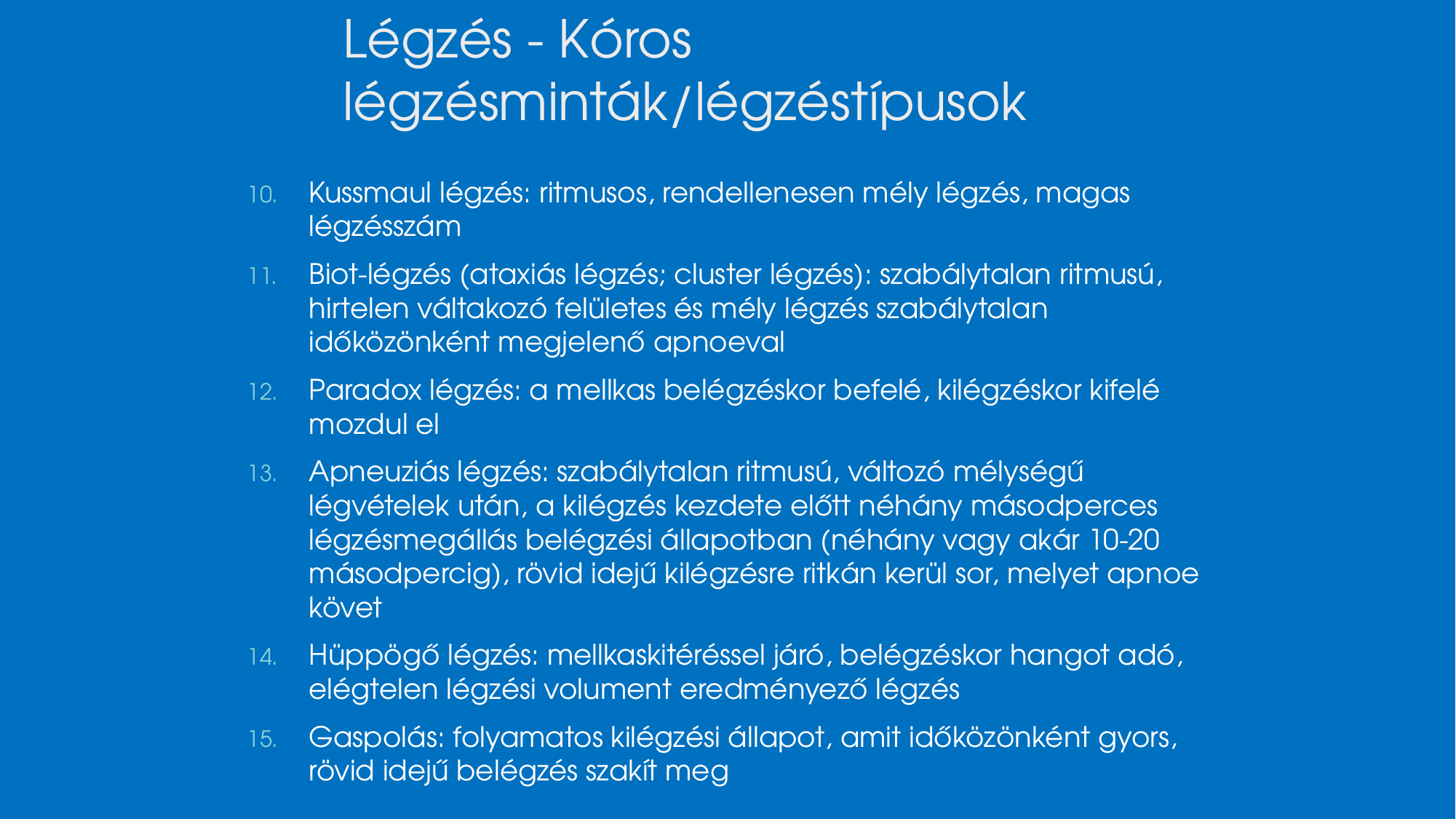

# Légzés - Kóros légzésminták/légzéstípusok
Kussmaul légzés: ritmusos, rendellenesen mély légzés, magas légzésszám
Biot-légzés (ataxiás légzés; cluster légzés): szabálytalan ritmusú, hirtelen váltakozó felületes és mély légzés szabálytalan időközönként megjelenő apnoeval
Paradox légzés: a mellkas belégzéskor befelé, kilégzéskor kifelé mozdul el
Apneuziás légzés: szabálytalan ritmusú, változó mélységű légvételek után, a kilégzés kezdete előtt néhány másodperces légzésmegállás belégzési állapotban (néhány vagy akár 10-20 másodpercig), rövid idejű kilégzésre ritkán kerül sor, melyet apnoe követ
Hüppögő légzés: mellkaskitéréssel járó, belégzéskor hangot adó, elégtelen légzési volument eredményező légzés
Gaspolás: folyamatos kilégzési állapot, amit időközönként gyors, rövid idejű belégzés szakít meg